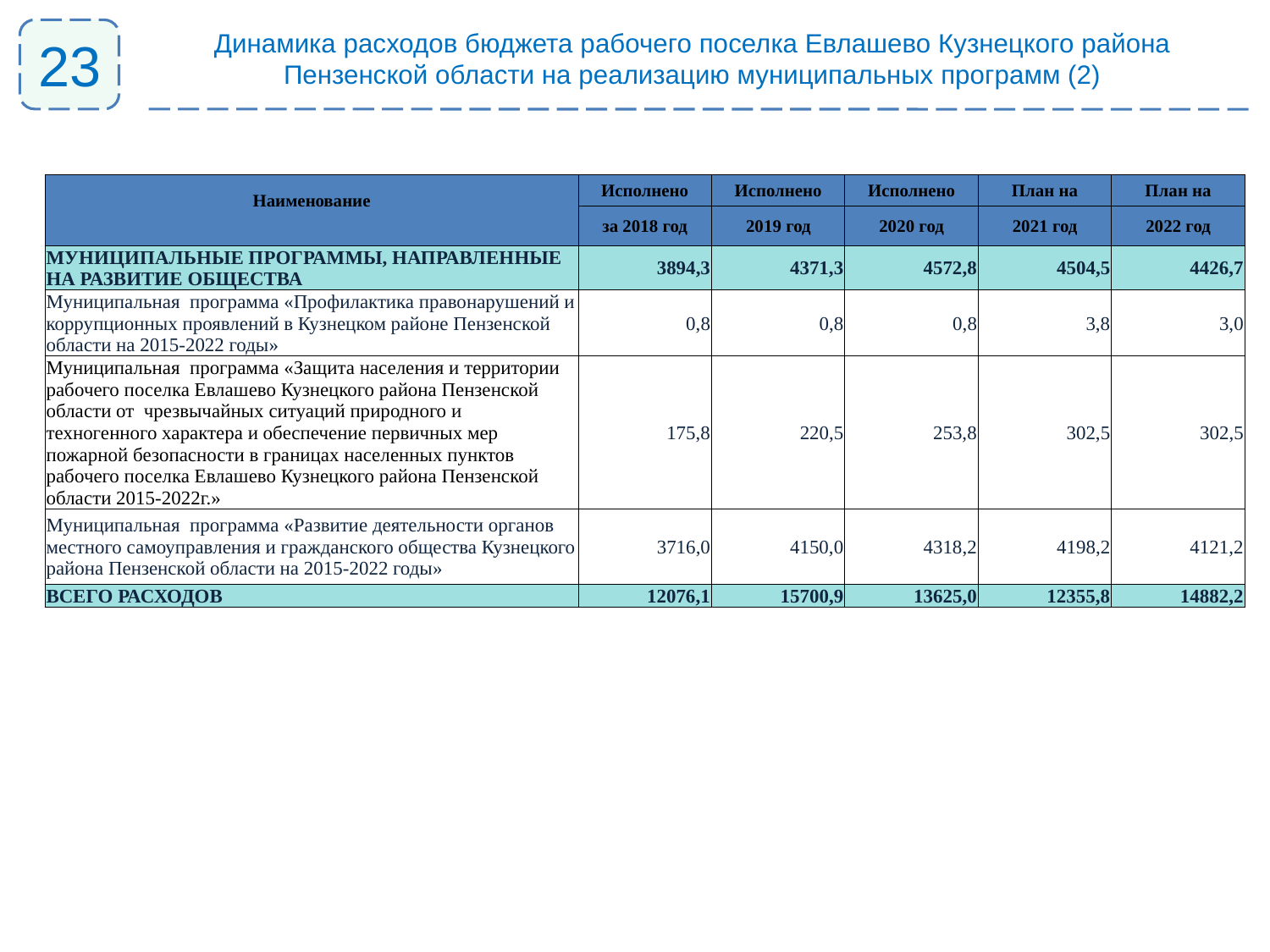

23
Динамика расходов бюджета рабочего поселка Евлашево Кузнецкого района Пензенской области на реализацию муниципальных программ (2)
| Наименование | Исполнено | Исполнено | Исполнено | План на | План на |
| --- | --- | --- | --- | --- | --- |
|  | за 2018 год | 2019 год | 2020 год | 2021 год | 2022 год |
| МУНИЦИПАЛЬНЫЕ ПРОГРАММЫ, НАПРАВЛЕННЫЕ НА РАЗВИТИЕ ОБЩЕСТВА | 3894,3 | 4371,3 | 4572,8 | 4504,5 | 4426,7 |
| Муниципальная программа «Профилактика правонарушений и коррупционных проявлений в Кузнецком районе Пензенской области на 2015-2022 годы» | 0,8 | 0,8 | 0,8 | 3,8 | 3,0 |
| Муниципальная программа «Защита населения и территории рабочего поселка Евлашево Кузнецкого района Пензенской области от чрезвычайных ситуаций природного и техногенного характера и обеспечение первичных мер пожарной безопасности в границах населенных пунктов рабочего поселка Евлашево Кузнецкого района Пензенской области 2015-2022г.» | 175,8 | 220,5 | 253,8 | 302,5 | 302,5 |
| Муниципальная программа «Развитие деятельности органов местного самоуправления и гражданского общества Кузнецкого района Пензенской области на 2015-2022 годы» | 3716,0 | 4150,0 | 4318,2 | 4198,2 | 4121,2 |
| ВСЕГО РАСХОДОВ | 12076,1 | 15700,9 | 13625,0 | 12355,8 | 14882,2 |